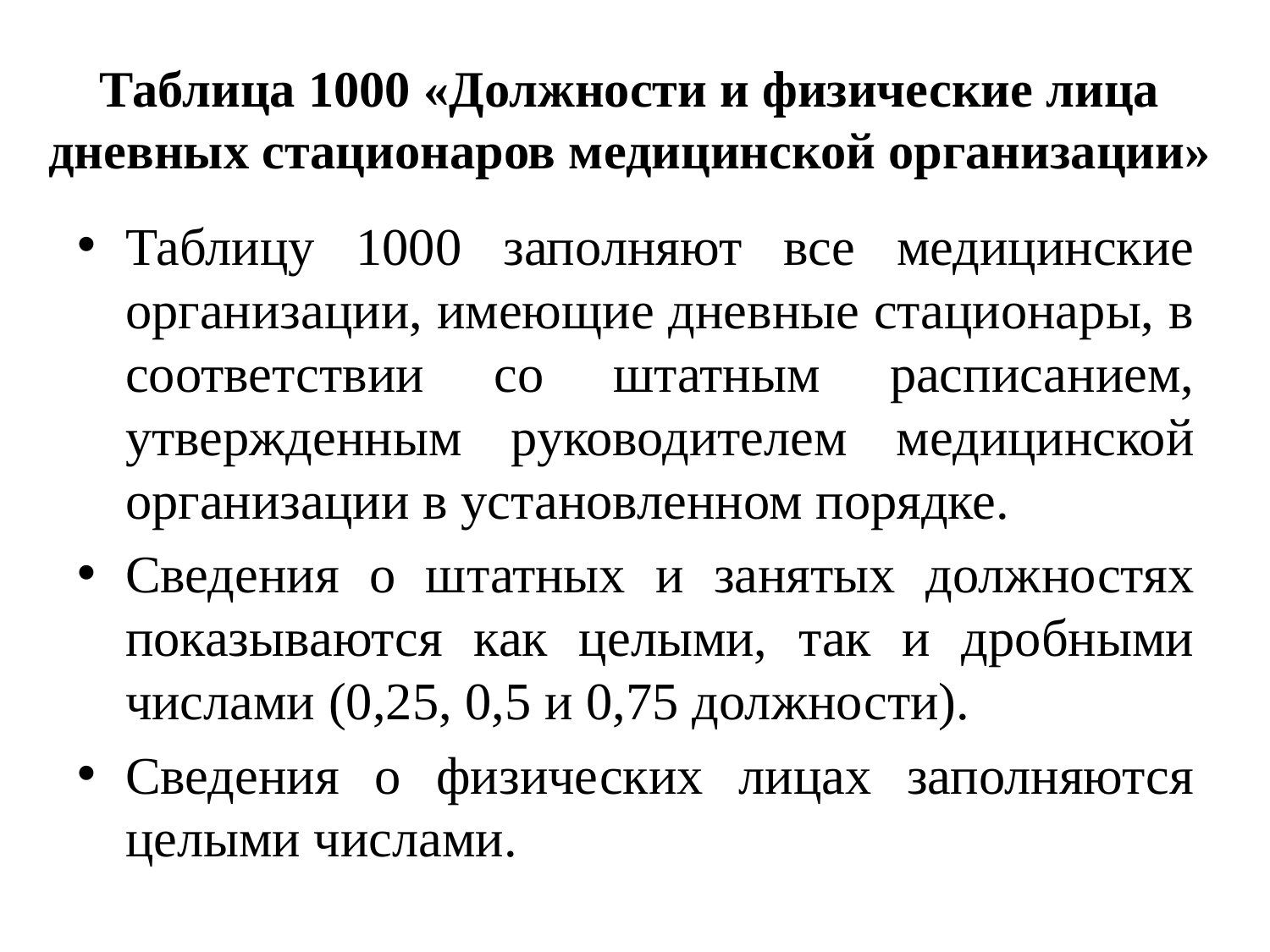

# Таблица 1000 «Должности и физические лица дневных стационаров медицинской организации»
Таблицу 1000 заполняют все медицинские организации, имеющие дневные стационары, в соответствии со штатным расписанием, утвержденным руководителем медицинской организации в установленном порядке.
Сведения о штатных и занятых должностях показываются как целыми, так и дробными числами (0,25, 0,5 и 0,75 должности).
Сведения о физических лицах заполняются целыми числами.